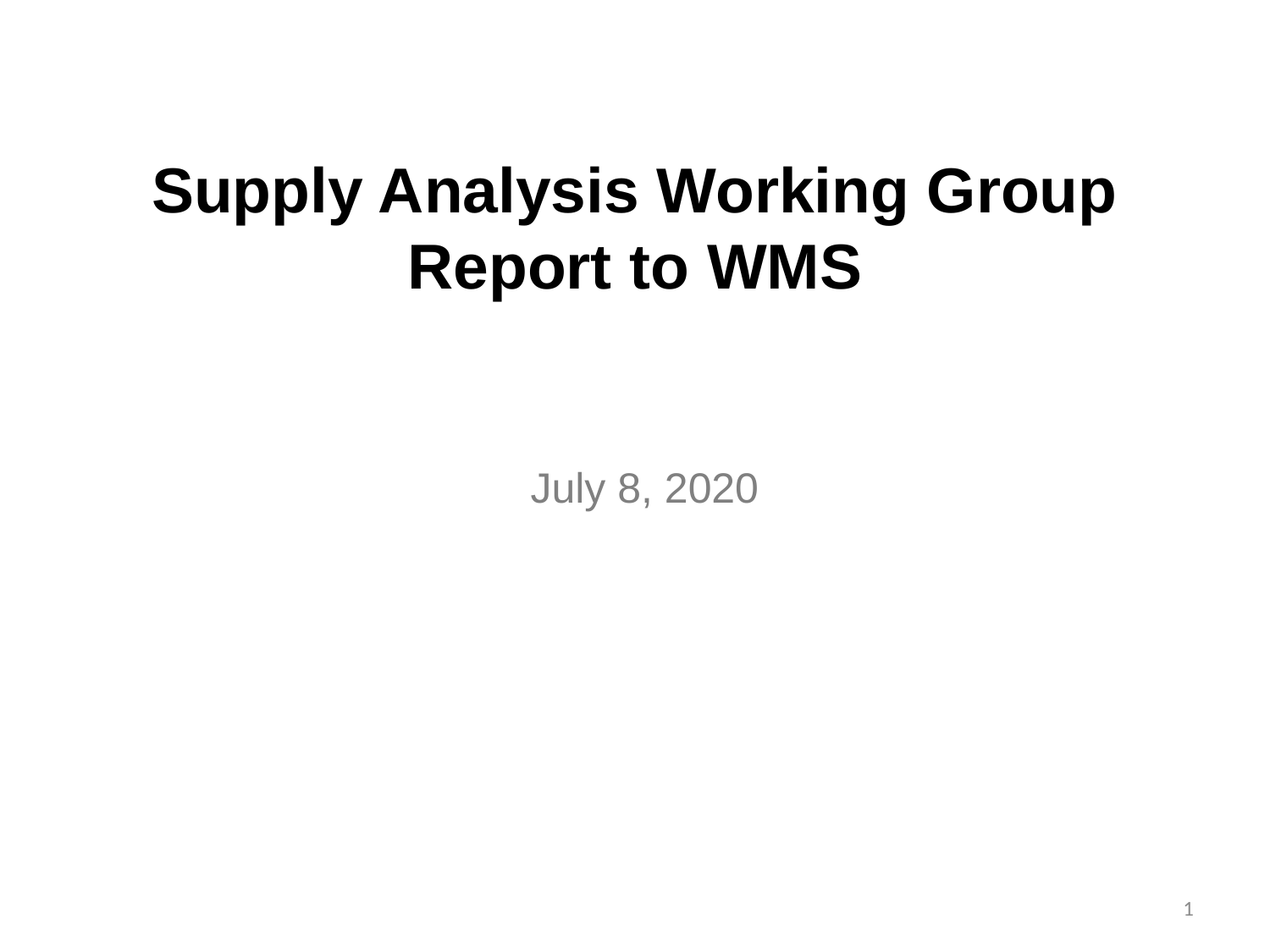

# Supply Analysis Working Group Report to WMS
July 8, 2020
1